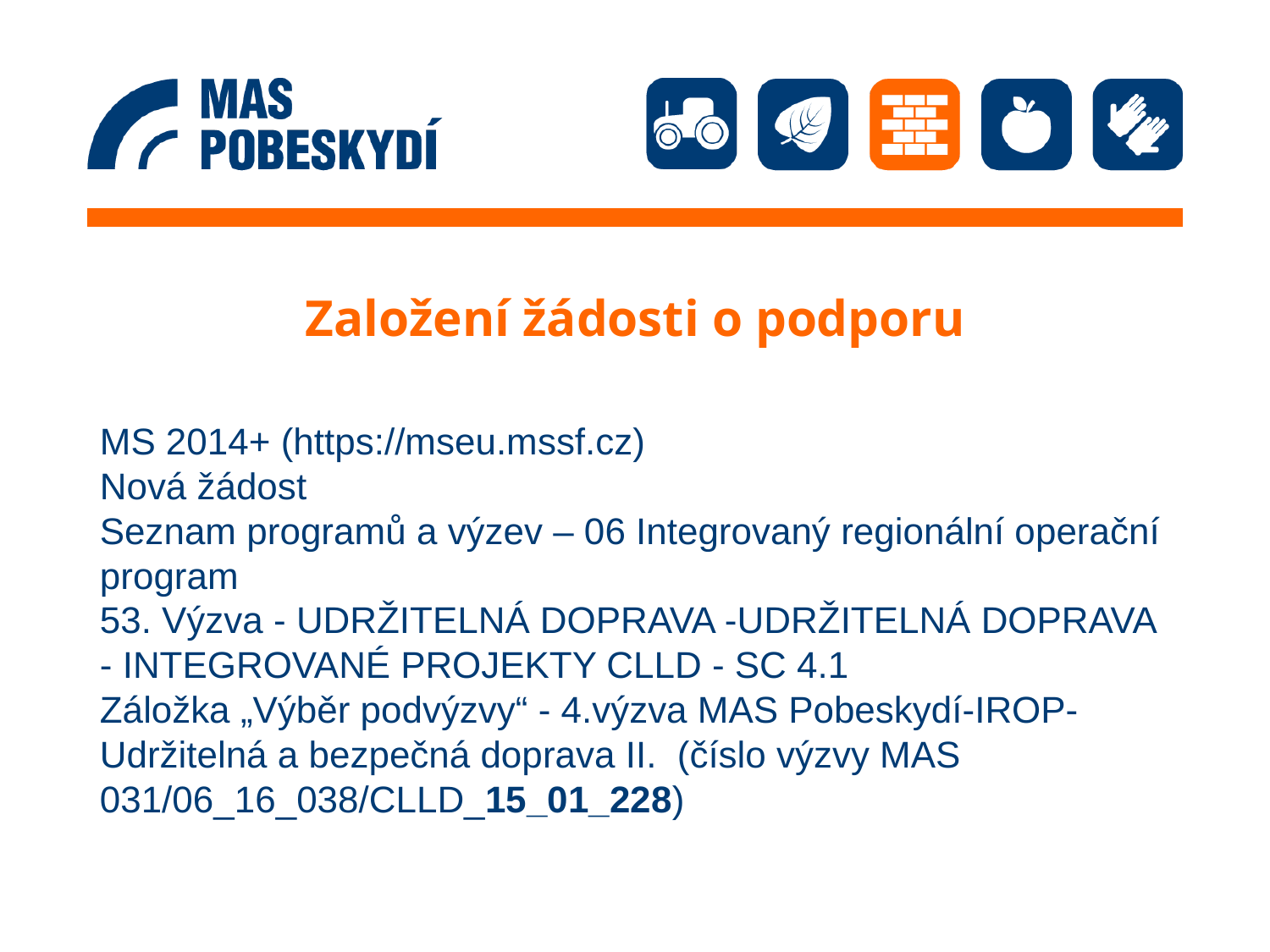

# Založení žádosti o podporu
MS 2014+ (https://mseu.mssf.cz)
Nová žádost
Seznam programů a výzev – 06 Integrovaný regionální operační program
53. Výzva - UDRŽITELNÁ DOPRAVA -UDRŽITELNÁ DOPRAVA - INTEGROVANÉ PROJEKTY CLLD - SC 4.1
Záložka „Výběr podvýzvy“ - 4.výzva MAS Pobeskydí-IROP-Udržitelná a bezpečná doprava II.  (číslo výzvy MAS 031/06_16_038/CLLD_15_01_228)